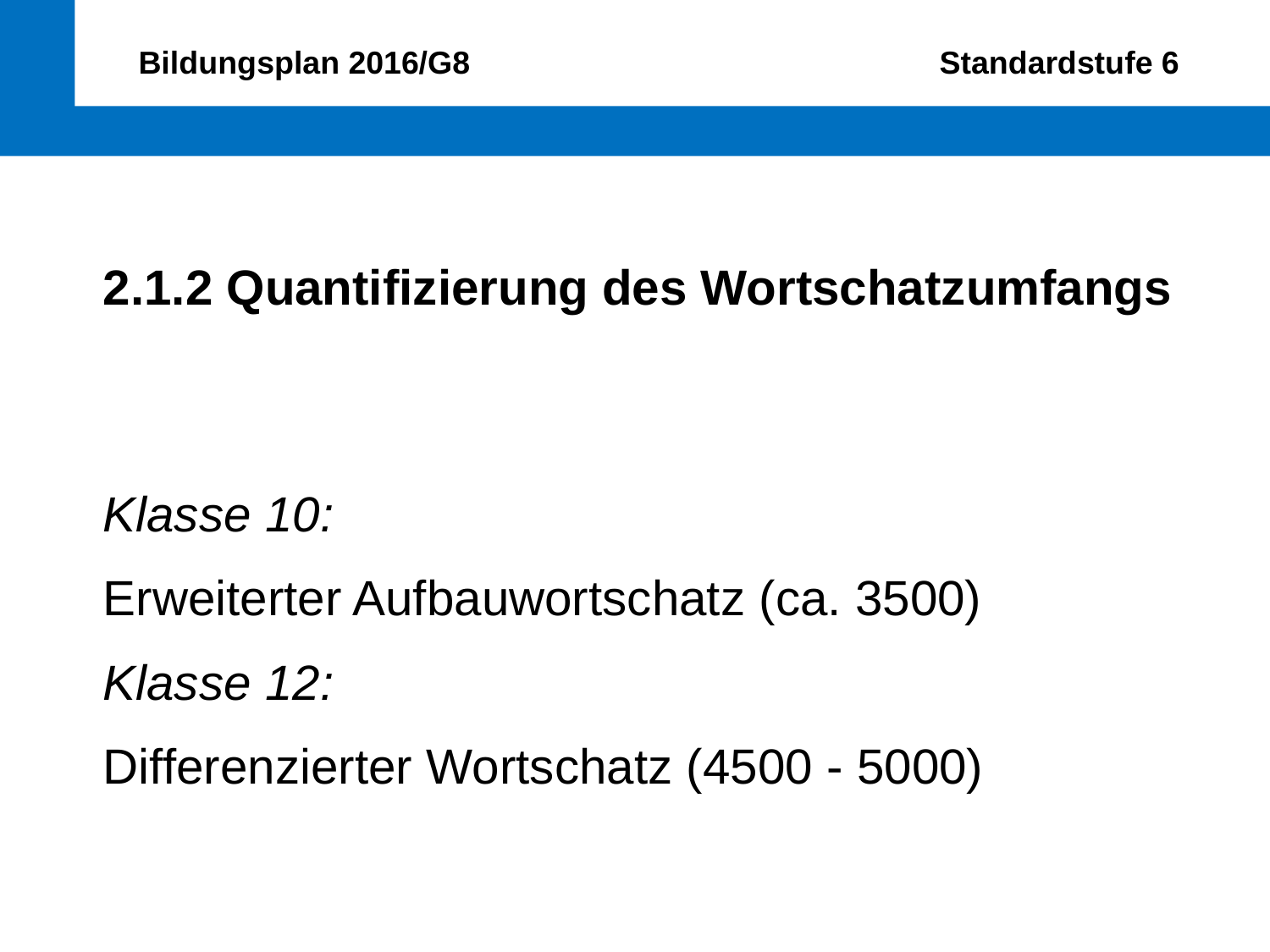

Bildungsplan 2016/G8                                                     Standardstufe 6

2.1.2 Quantifizierung des Wortschatzumfangs

Klasse 10:
Erweiterter Aufbauwortschatz (ca. 3500)
Klasse 12:
Differenzierter Wortschatz (4500 - 5000)